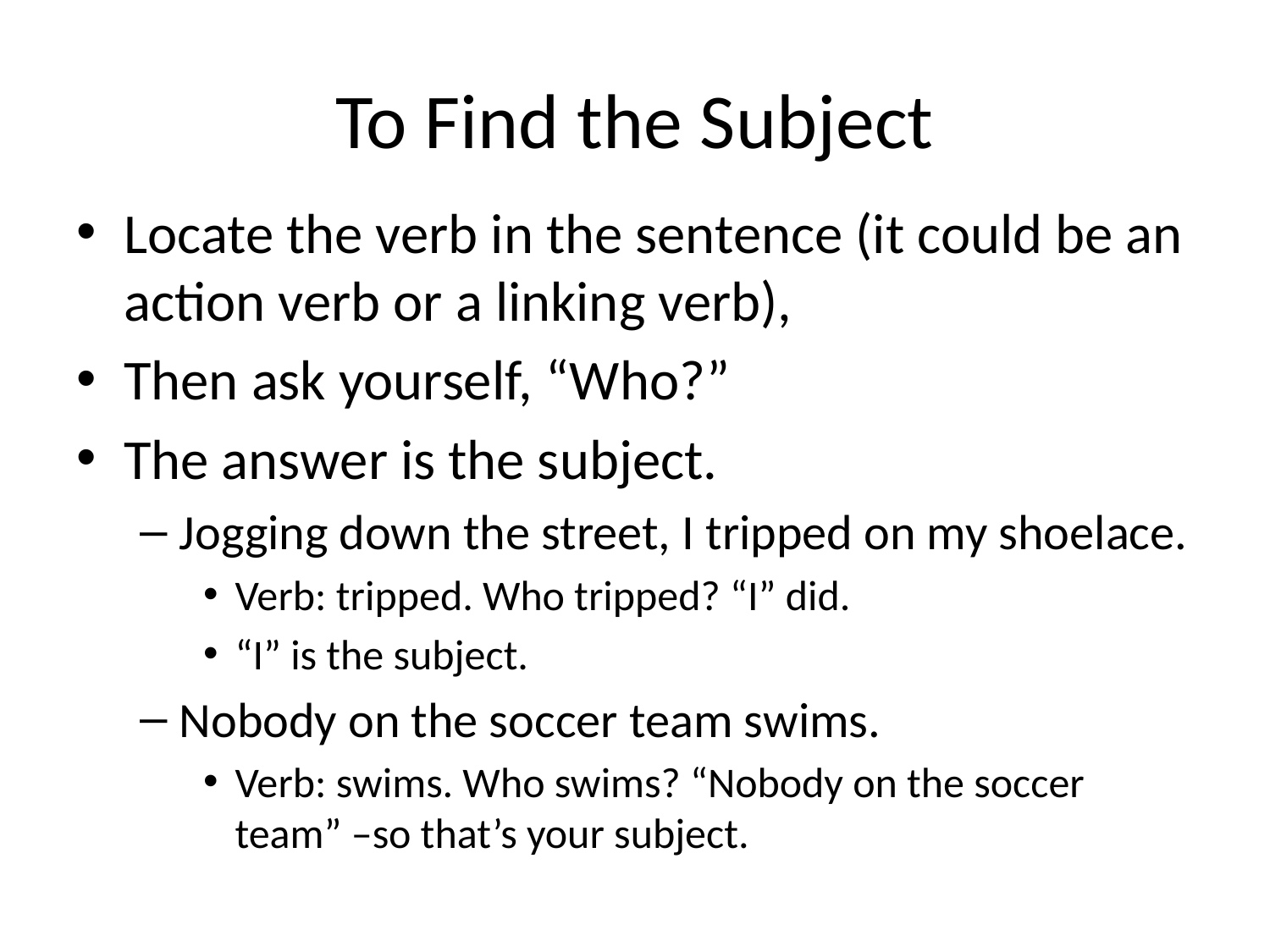

# To Find the Subject
Locate the verb in the sentence (it could be an action verb or a linking verb),
Then ask yourself, “Who?”
The answer is the subject.
Jogging down the street, I tripped on my shoelace.
Verb: tripped. Who tripped? “I” did.
“I” is the subject.
Nobody on the soccer team swims.
Verb: swims. Who swims? “Nobody on the soccer team” –so that’s your subject.